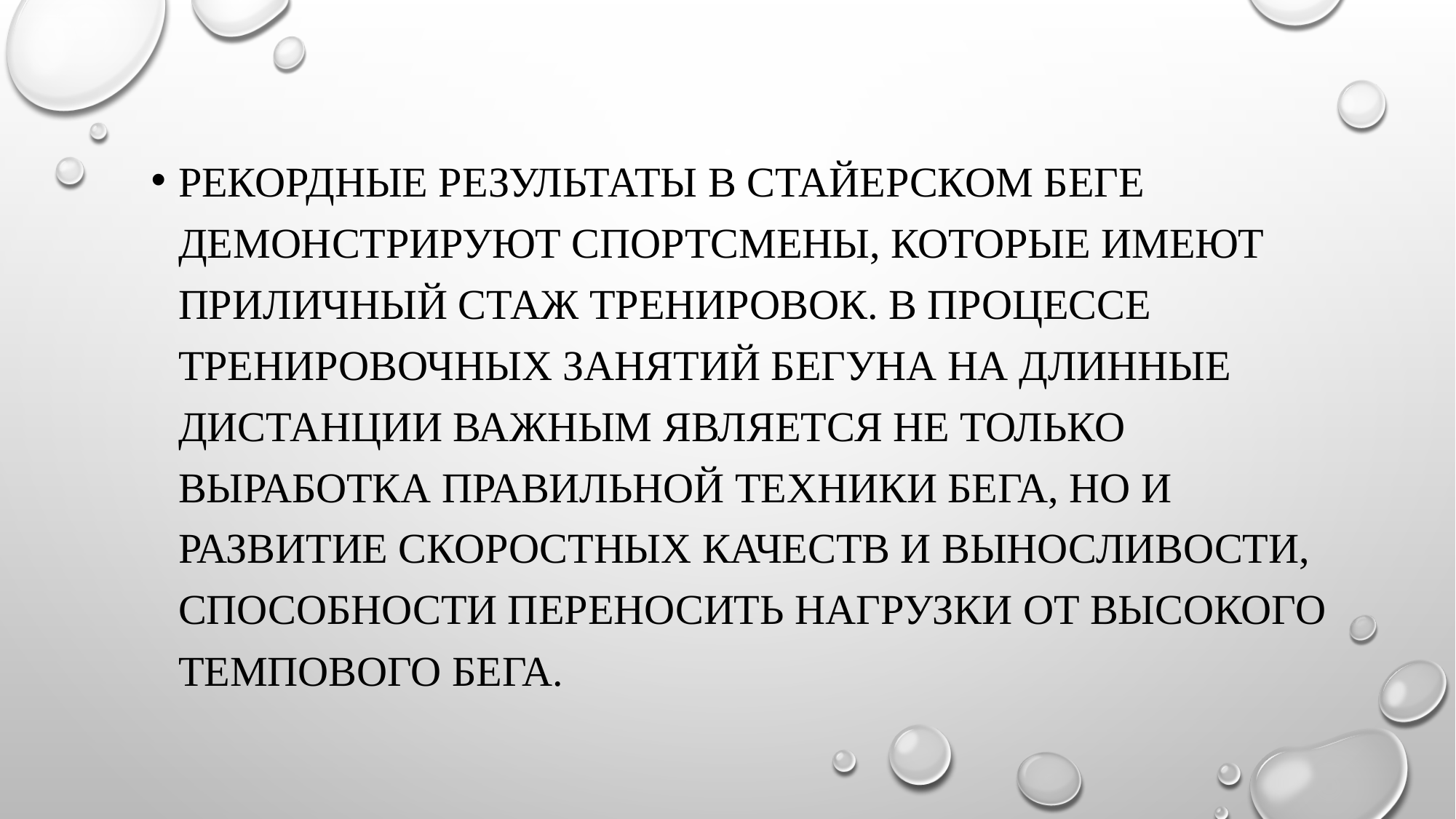

Рекордные результаты в стайерском беге демонстрируют спортсмены, которые имеют приличный стаж тренировок. В процессе тренировочных занятий бегуна на длинные дистанции важным является не только выработка правильной техники бега, но и развитие скоростных качеств и выносливости, способности переносить нагрузки от высокого темпового бега.